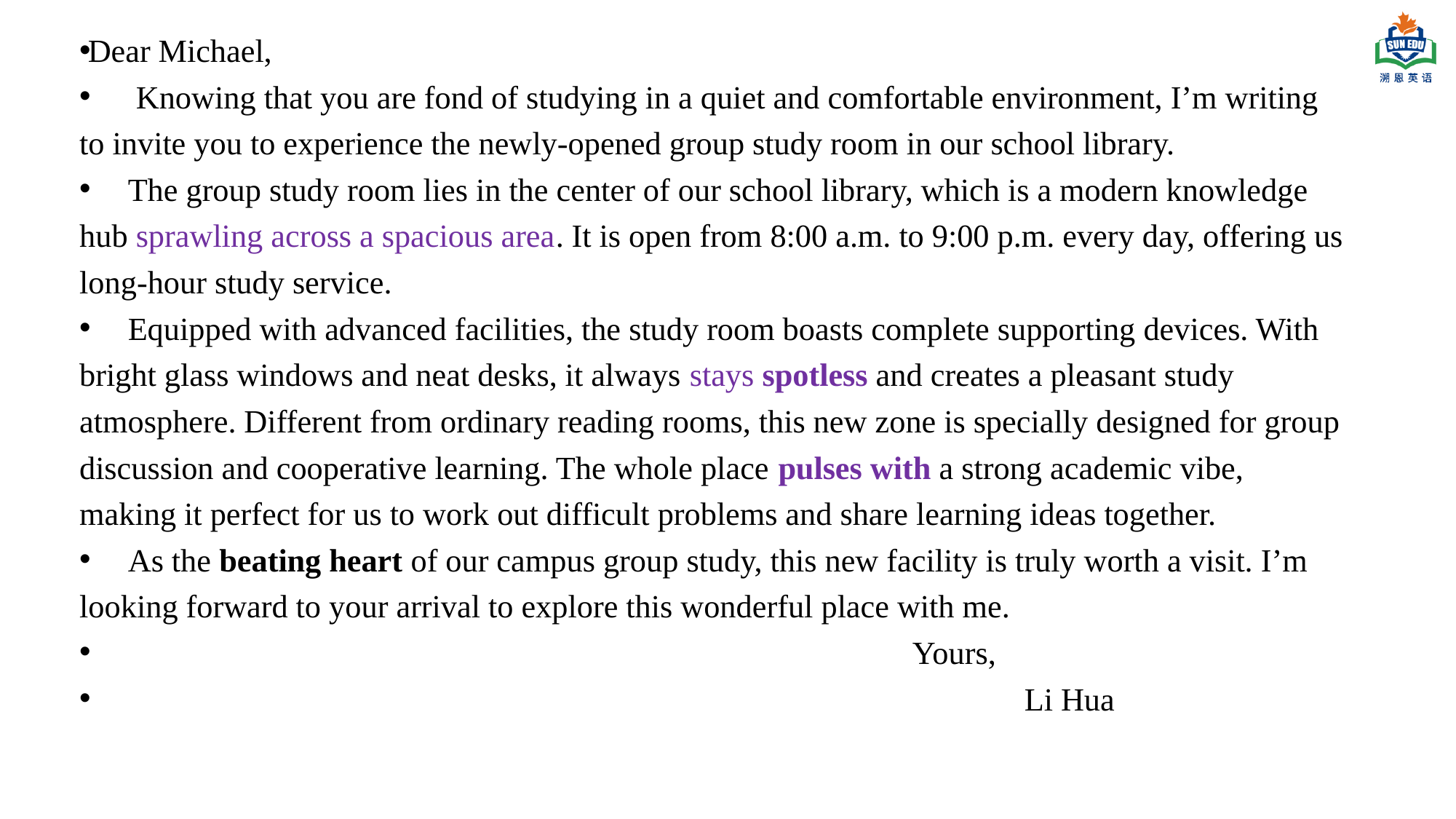

Dear Michael,
      Knowing that you are fond of studying in a quiet and comfortable environment, I’m writing to invite you to experience the newly-opened group study room in our school library.
     The group study room lies in the center of our school library, which is a modern knowledge hub sprawling across a spacious area. It is open from 8:00 a.m. to 9:00 p.m. every day, offering us long-hour study service.
     Equipped with advanced facilities, the study room boasts complete supporting devices. With bright glass windows and neat desks, it always stays spotless and creates a pleasant study atmosphere. Different from ordinary reading rooms, this new zone is specially designed for group discussion and cooperative learning. The whole place pulses with a strong academic vibe, making it perfect for us to work out difficult problems and share learning ideas together.
     As the beating heart of our campus group study, this new facility is truly worth a visit. I’m looking forward to your arrival to explore this wonderful place with me.
                                                                                                       Yours,
                                                                                                                     Li Hua